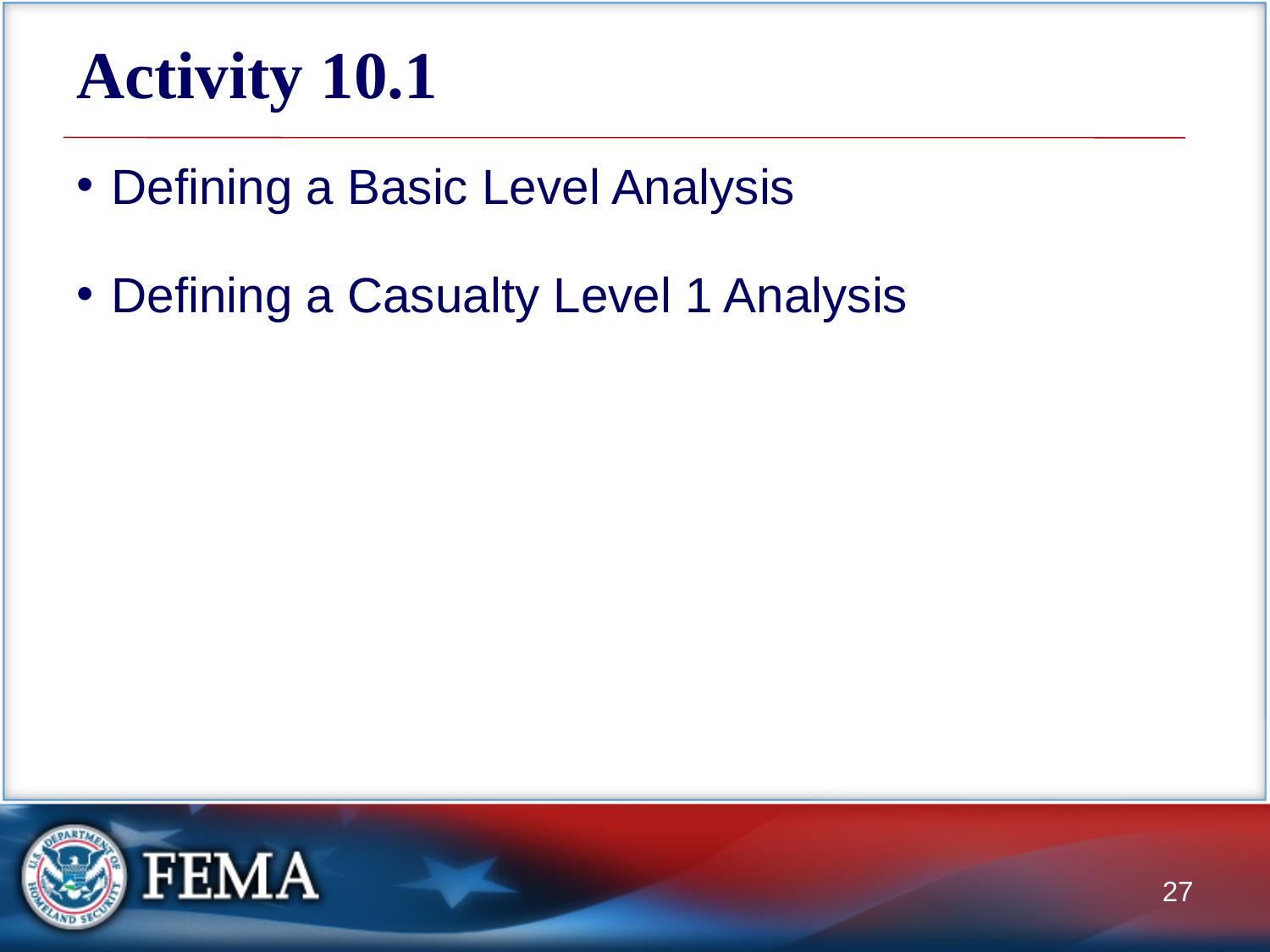

# Activity 10.1
Defining a Basic Level Analysis
Defining a Casualty Level 1 Analysis
27